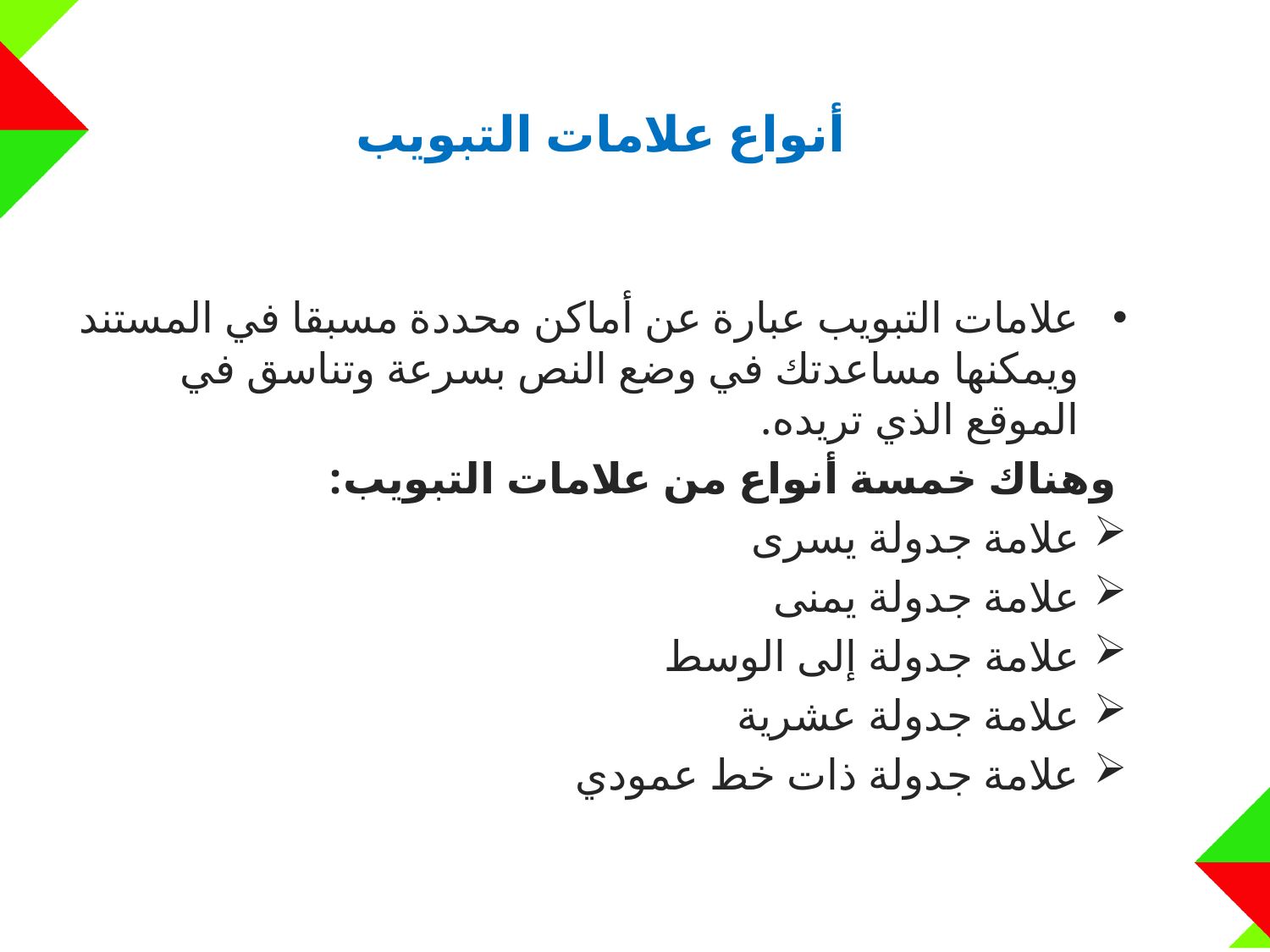

# أنواع علامات التبويب
علامات التبويب عبارة عن أماكن محددة مسبقا في المستند ويمكنها مساعدتك في وضع النص بسرعة وتناسق في الموقع الذي تريده.
 وهناك خمسة أنواع من علامات التبويب:
علامة جدولة يسرى
علامة جدولة يمنى
علامة جدولة إلى الوسط
علامة جدولة عشرية
علامة جدولة ذات خط عمودي